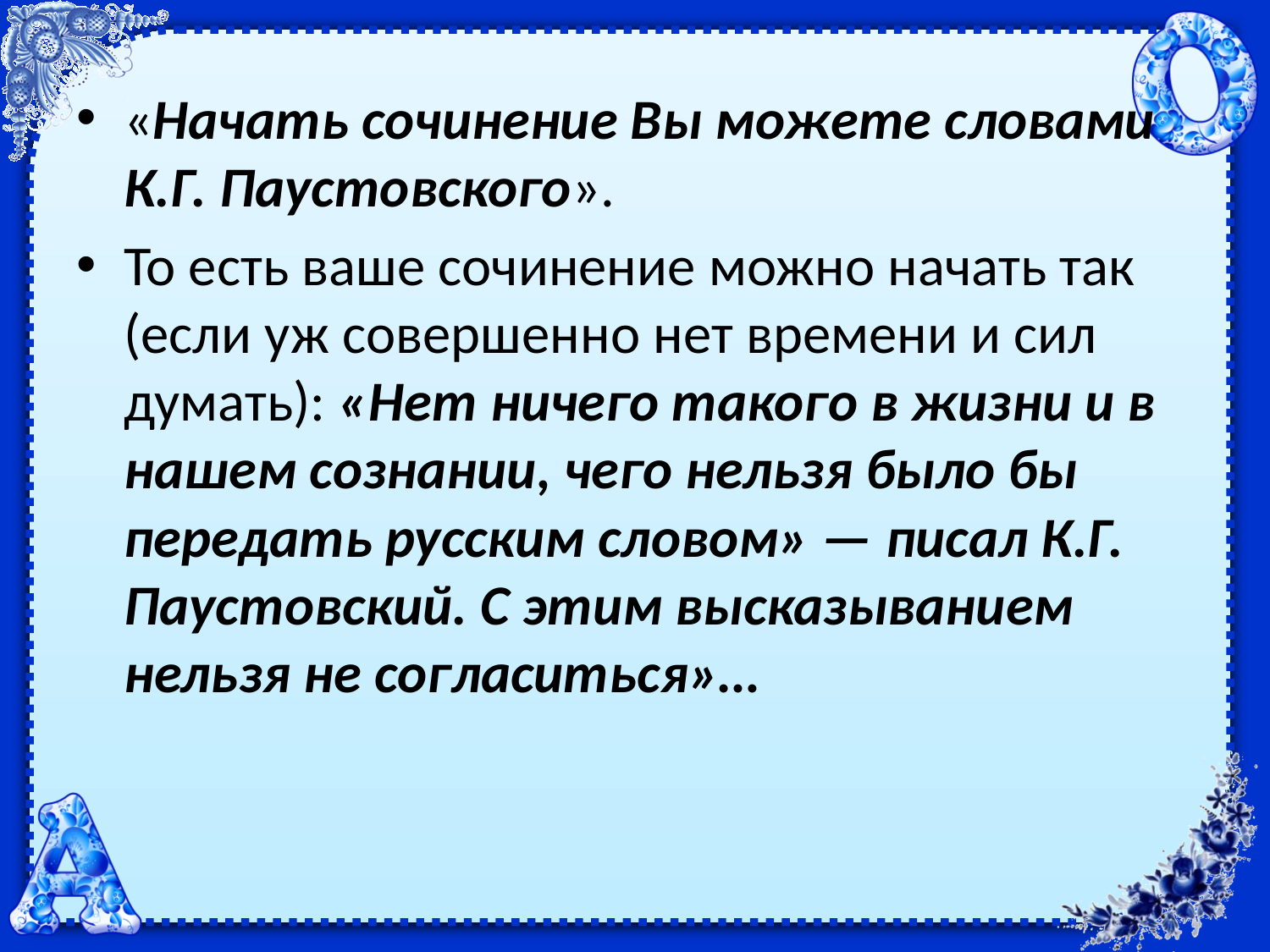

«Начать сочинение Вы можете словами К.Г. Паустовского».
То есть ваше сочинение можно начать так (если уж совершенно нет времени и сил думать): «Нет ничего такого в жизни и в нашем сознании, чего нельзя было бы передать русским словом» — писал К.Г. Паустовский. С этим высказыванием нельзя не согласиться»…